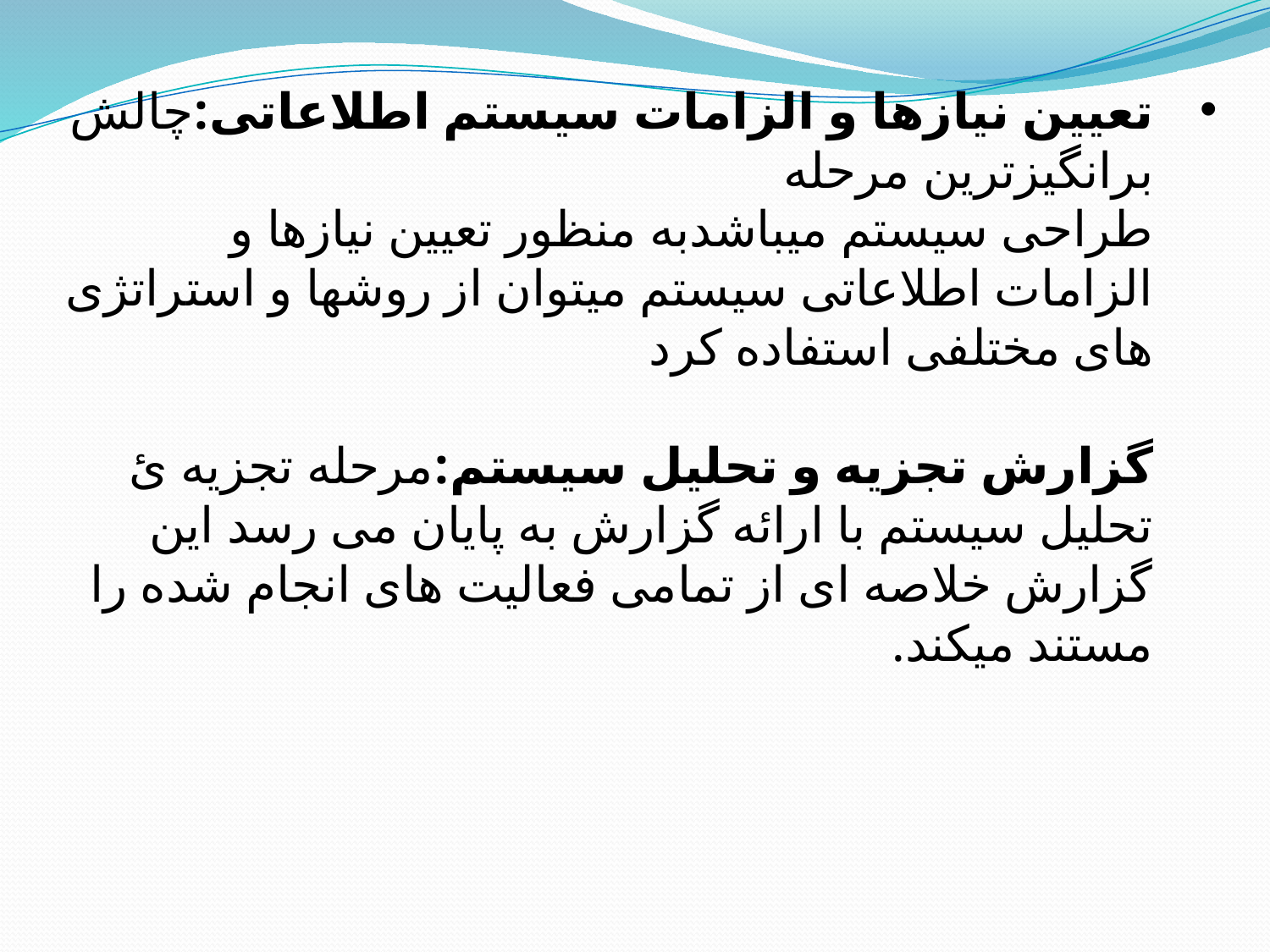

# تعیین نیازها و الزامات سیستم اطلاعاتی:چالش برانگیزترین مرحله طراحی سیستم میباشدبه منظور تعیین نیازها و الزامات اطلاعاتی سیستم میتوان از روشها و استراتژی های مختلفی استفاده کرد گزارش تجزیه و تحلیل سیستم:مرحله تجزیه ئ تحلیل سیستم با ارائه گزارش به پایان می رسد این گزارش خلاصه ای از تمامی فعالیت های انجام شده را مستند میکند.